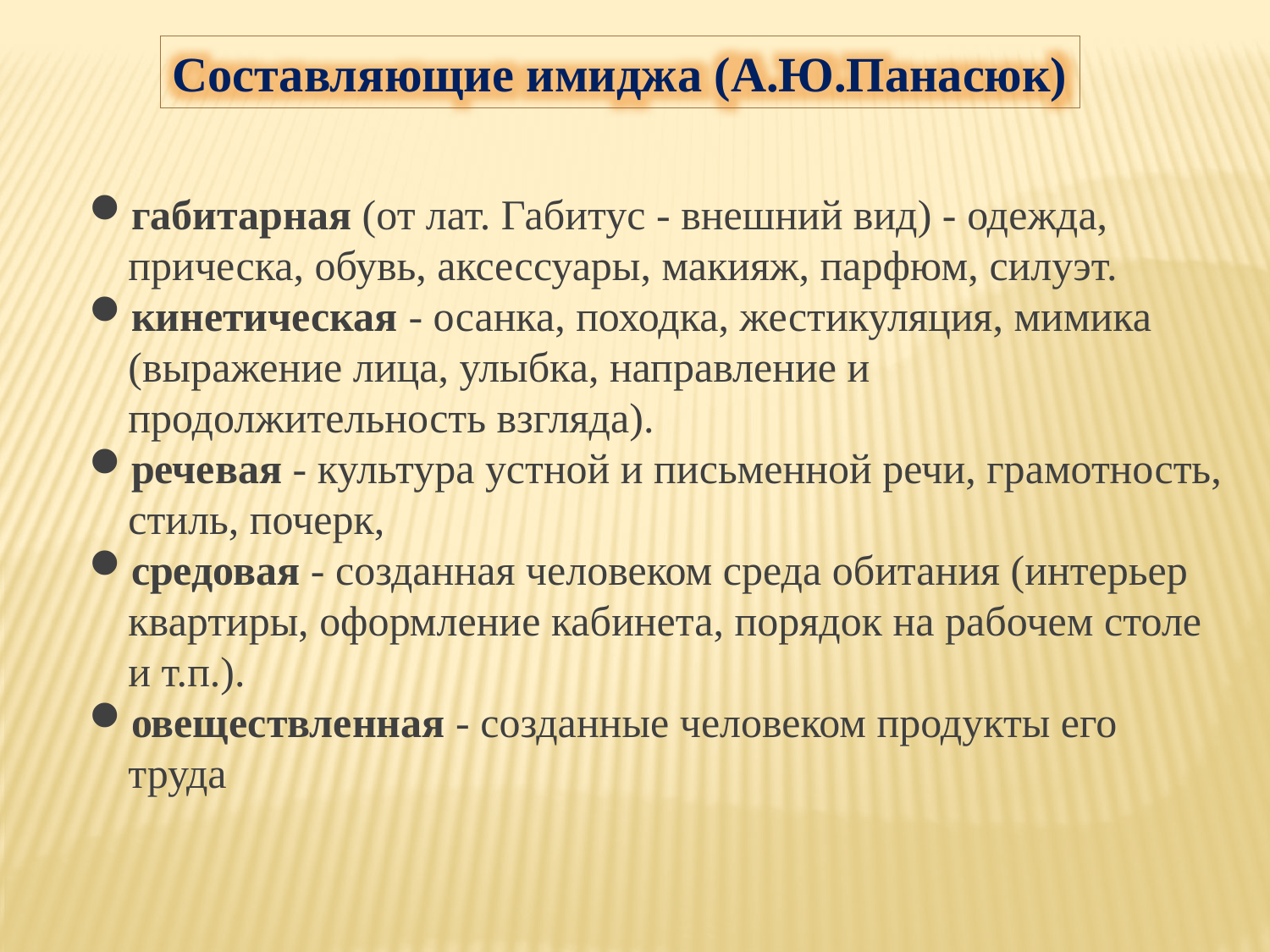

Составляющие имиджа (А.Ю.Панасюк)
габитарная (от лат. Габитус - внешний вид) - одежда, прическа, обувь, аксессуары, макияж, парфюм, силуэт.
кинетическая - осанка, походка, жестикуляция, мимика (выражение лица, улыбка, направление и продолжительность взгляда).
речевая - культура устной и письменной речи, грамотность, стиль, почерк,
средовая - созданная человеком среда обитания (интерьер квартиры, оформление кабинета, порядок на рабочем столе и т.п.).
овеществленная - созданные человеком продукты его труда